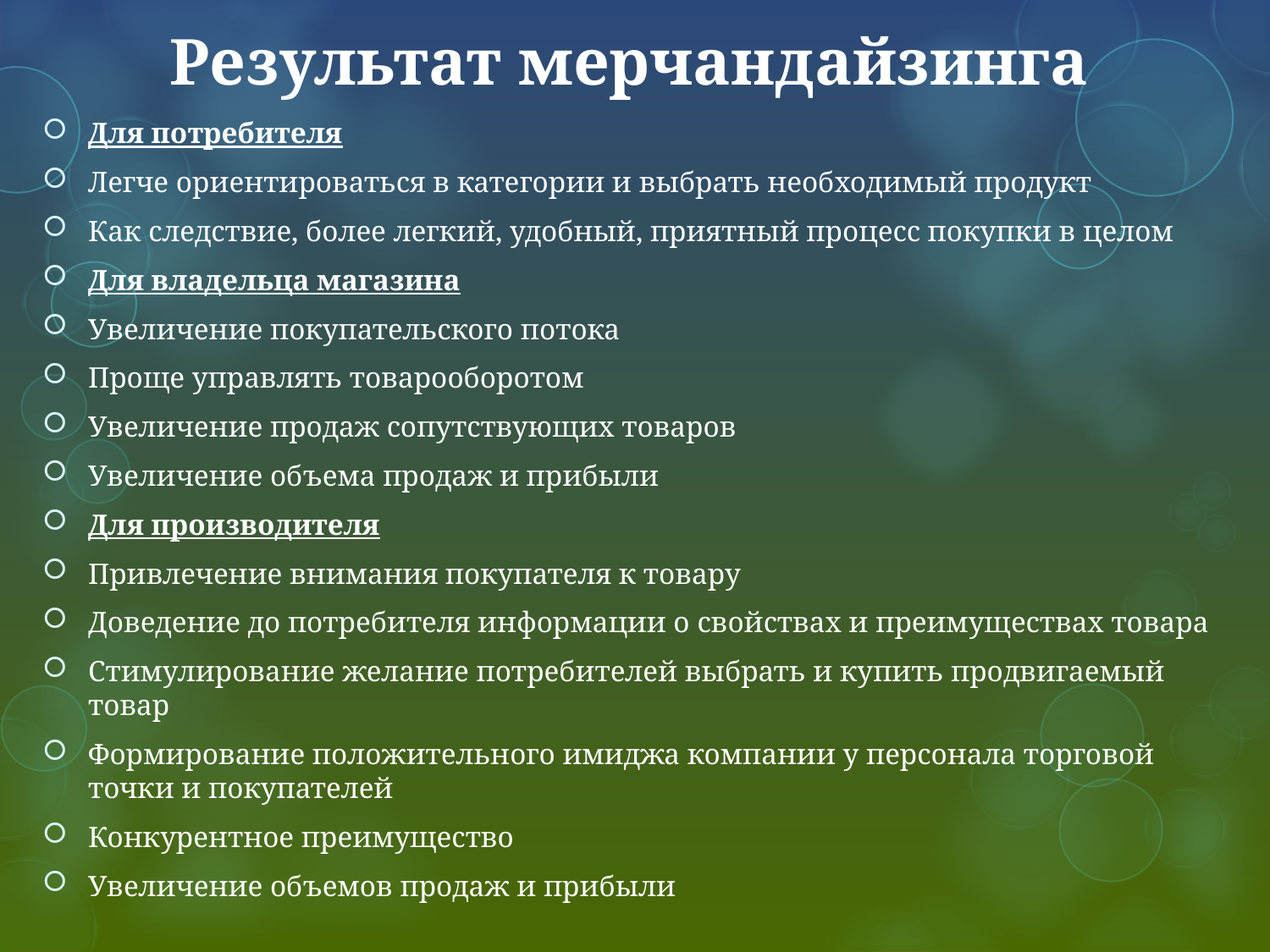

# Результат мерчандайзинга
Для потребителя
Легче ориентироваться в категории и выбрать необходимый продукт
Как следствие, более легкий, удобный, приятный процесс покупки в целом
Для владельца магазина
Увеличение покупательского потока
Проще управлять товарооборотом
Увеличение продаж сопутствующих товаров
Увеличение объема продаж и прибыли
Для производителя
Привлечение внимания покупателя к товару
Доведение до потребителя информации о свойствах и преимуществах товара
Стимулирование желание потребителей выбрать и купить продвигаемый товар
Формирование положительного имиджа компании у персонала торговой точки и покупателей
Конкурентное преимущество
Увеличение объемов продаж и прибыли